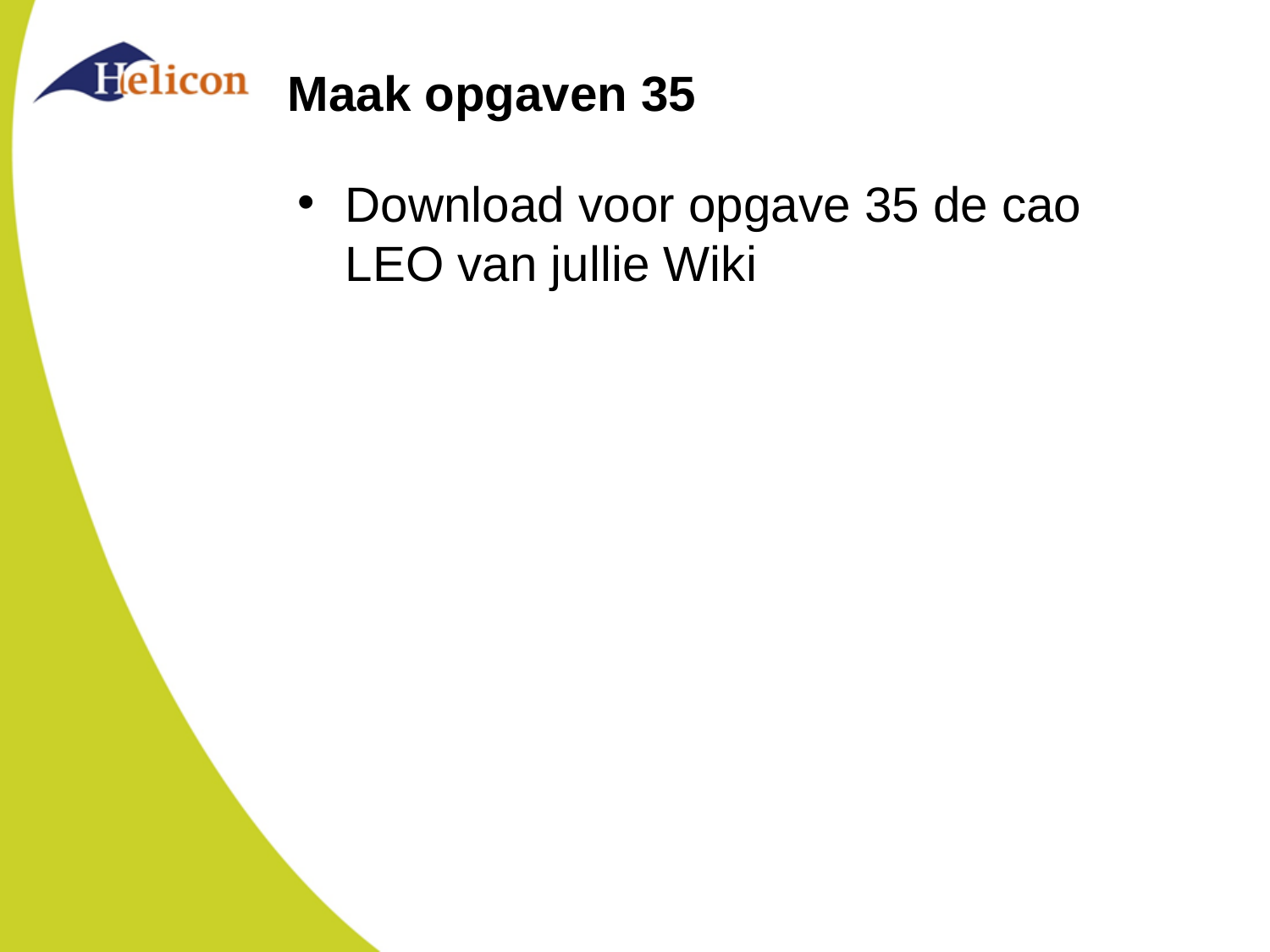

# Maak opgaven 35
Download voor opgave 35 de cao LEO van jullie Wiki